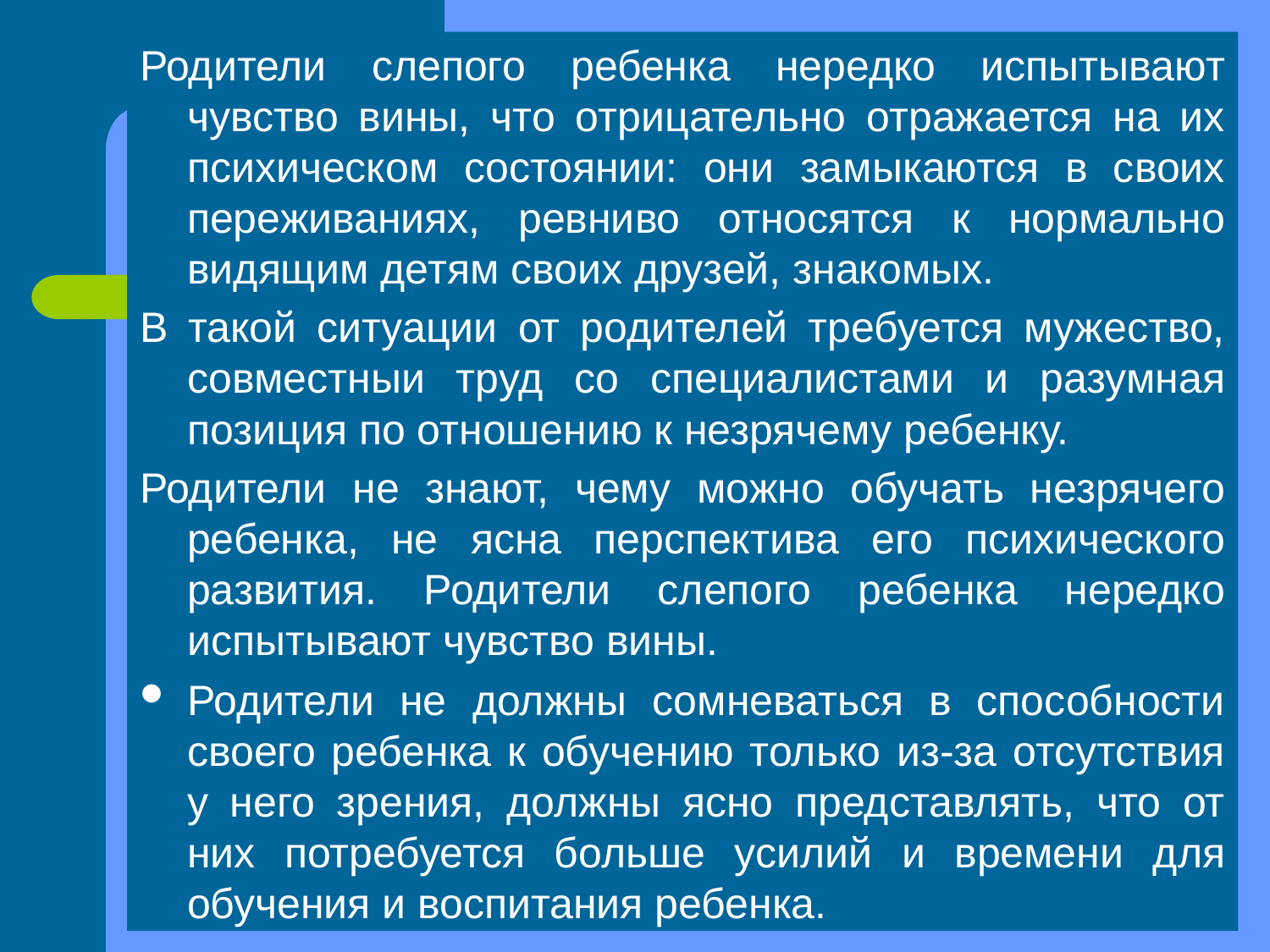

Родители слепого ребенка нередко испытывают чувство вины, что отрицательно отражается на их психическом состоянии: они замыкаются в своих переживаниях, ревниво относятся к нормально видящим детям своих друзей, знакомых.
В такой ситуации от родителей требуется мужество, совместныи труд со специалистами и разумная позиция по отношению к незрячему ребенку.
Родители не знают, чему можно обучать незрячего ребенка, не ясна перспектива его психического развития. Родители слепого ребенка нередко испытывают чувство вины.
Родители не должны сомневаться в способности своего ребенка к обучению только из-за отсутствия у него зрения, должны ясно представлять, что от них потребуется больше усилий и времени для обучения и воспитания ребенка.